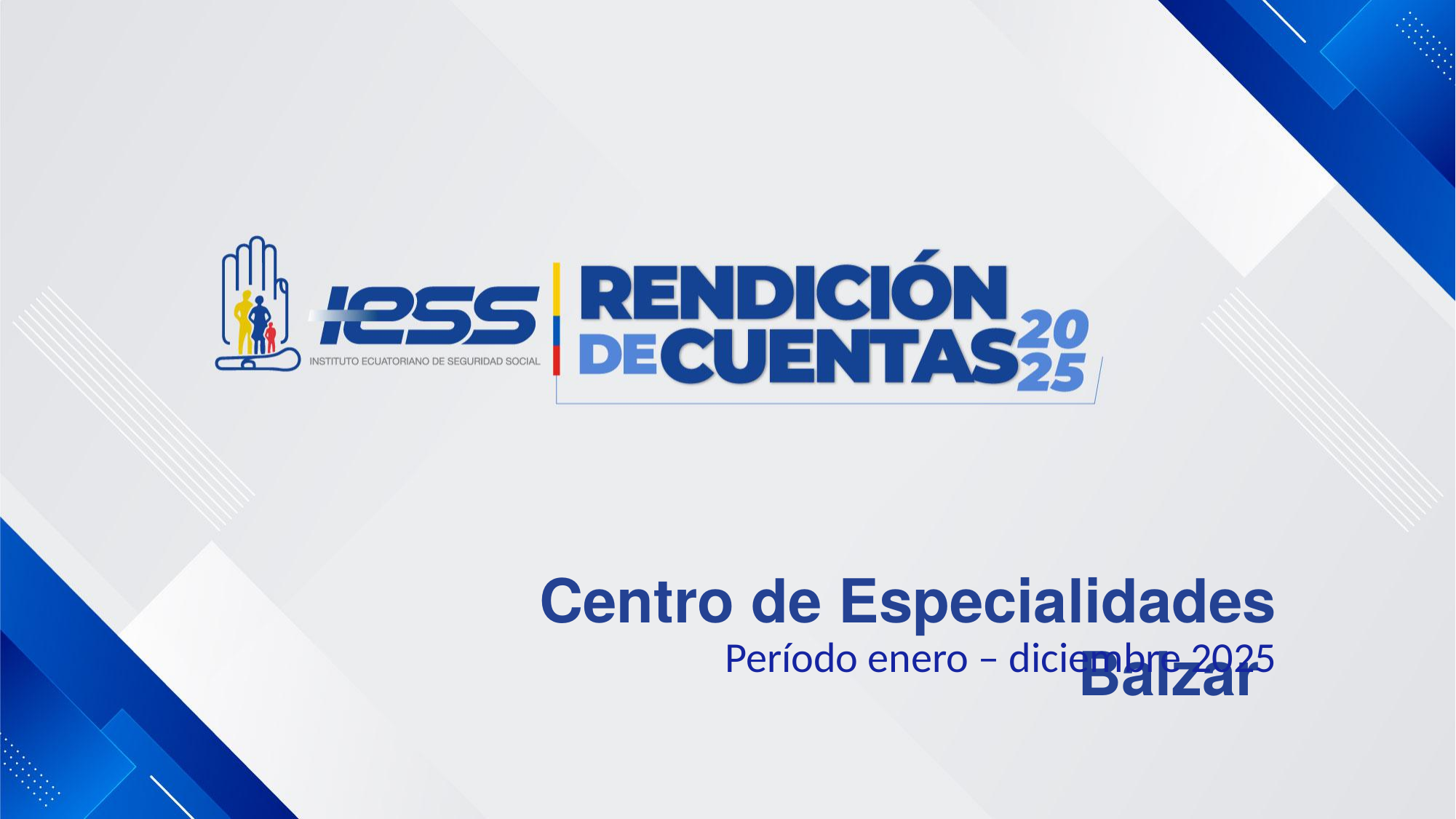

Centro de Especialidades Balzar
Período enero – diciembre 2025
Lamina, caratula de la presentación: Se debe usar la tipografía Helvética.
Nombre de la dirección o unidad médica: Deberá estar en negrilla, de color gris, con sombra, el espacio entre caracteres, “Estrecho” y a un tamaño más grande de la fecha.
Fecha: Se debe usar la tipografía Calibri, el tamaño deberá ser menor al nombre de la dirección o unidad médica y en color gris.